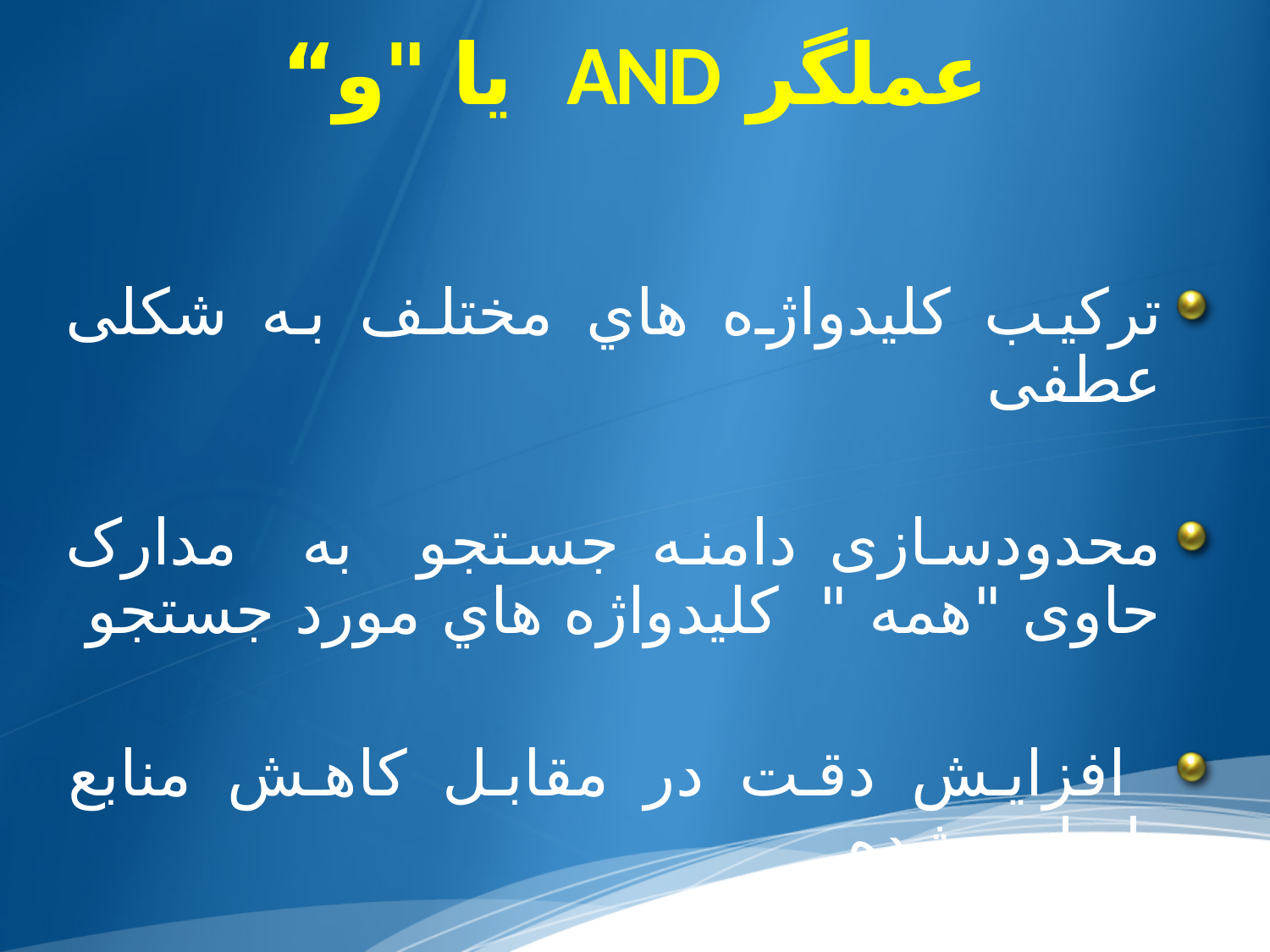

# عملگر AND  يا "و“

ترکيب کليدواژه هاي مختلف به شکلی عطفی

محدودسازی دامنه جستجو  به  مدارک حاوی "همه "  کليدواژه هاي مورد جستجو

 افزایش دقت در مقابل کاهش منابع بازیابی شده